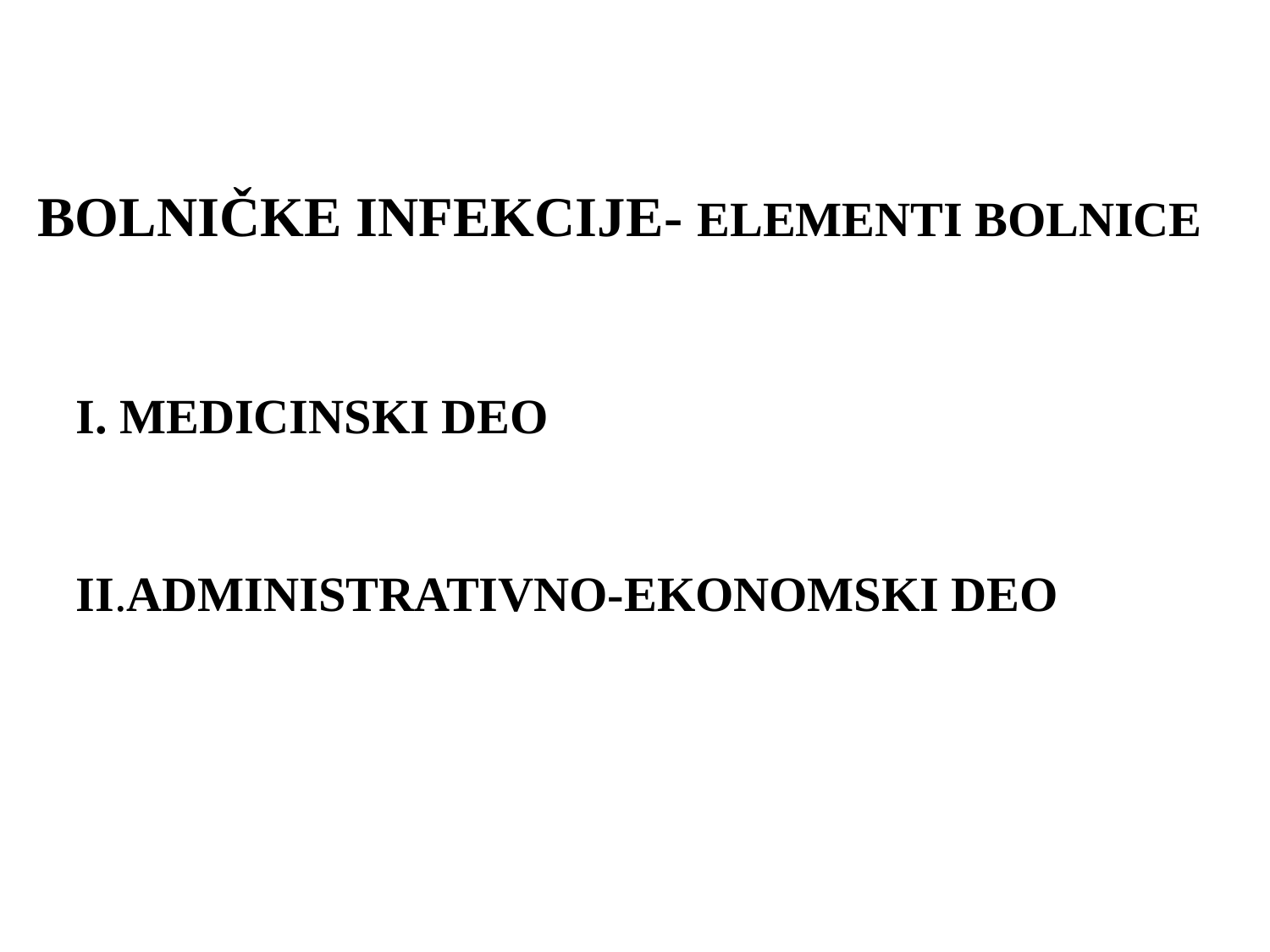

BOLNIČKE INFEKCIJE- ELEMENTI BOLNICE
I. MEDICINSKI DEO

II.ADMINISTRATIVNO-EKONOMSKI DEO